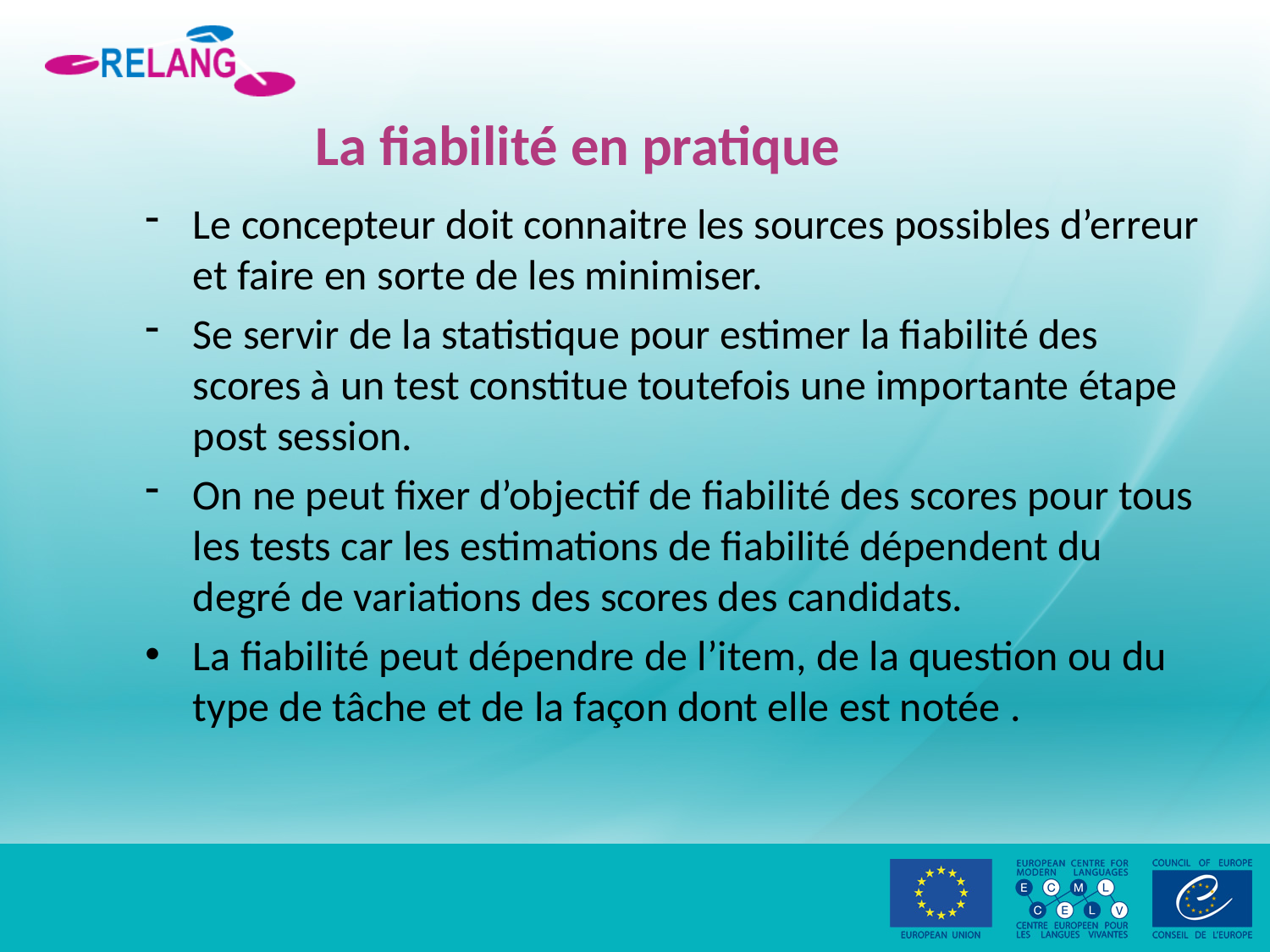

# La fiabilité en pratique
Le concepteur doit connaitre les sources possibles d’erreur et faire en sorte de les minimiser.
Se servir de la statistique pour estimer la fiabilité des scores à un test constitue toutefois une importante étape post session.
On ne peut fixer d’objectif de fiabilité des scores pour tous les tests car les estimations de fiabilité dépendent du degré de variations des scores des candidats.
La fiabilité peut dépendre de l’item, de la question ou du type de tâche et de la façon dont elle est notée .